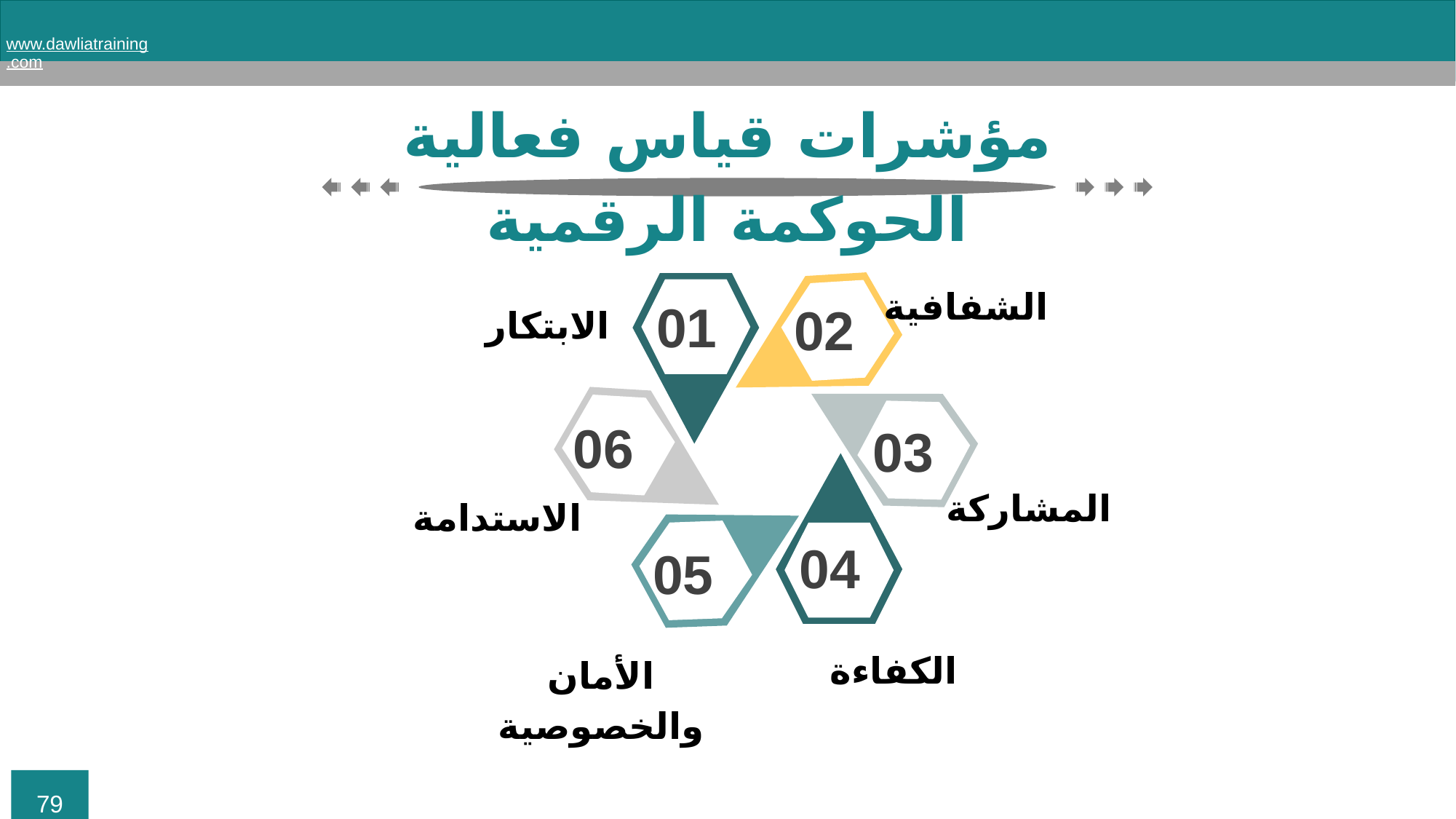

www.dawliatraining.com
مؤشرات قياس فعالية الحوكمة الرقمية

الشفافية
02

01
الابتكار

03
المشاركة

06
الاستدامة

04
الكفاءة

05
الأمان والخصوصية